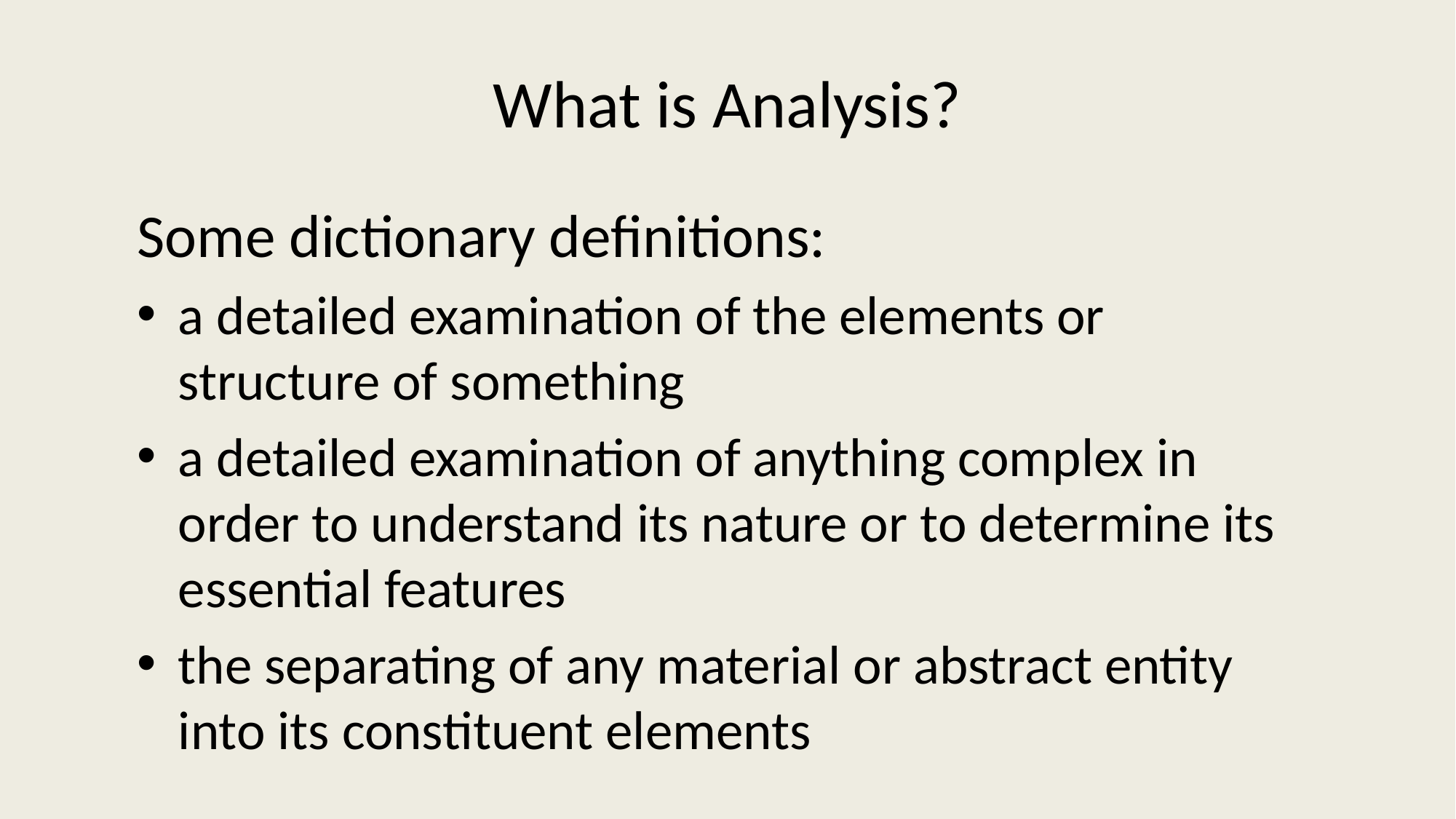

# What is Analysis?
Some dictionary definitions:
a detailed examination of the elements or structure of something
a detailed examination of anything complex in order to understand its nature or to determine its essential features
the separating of any material or abstract entity into its constituent elements